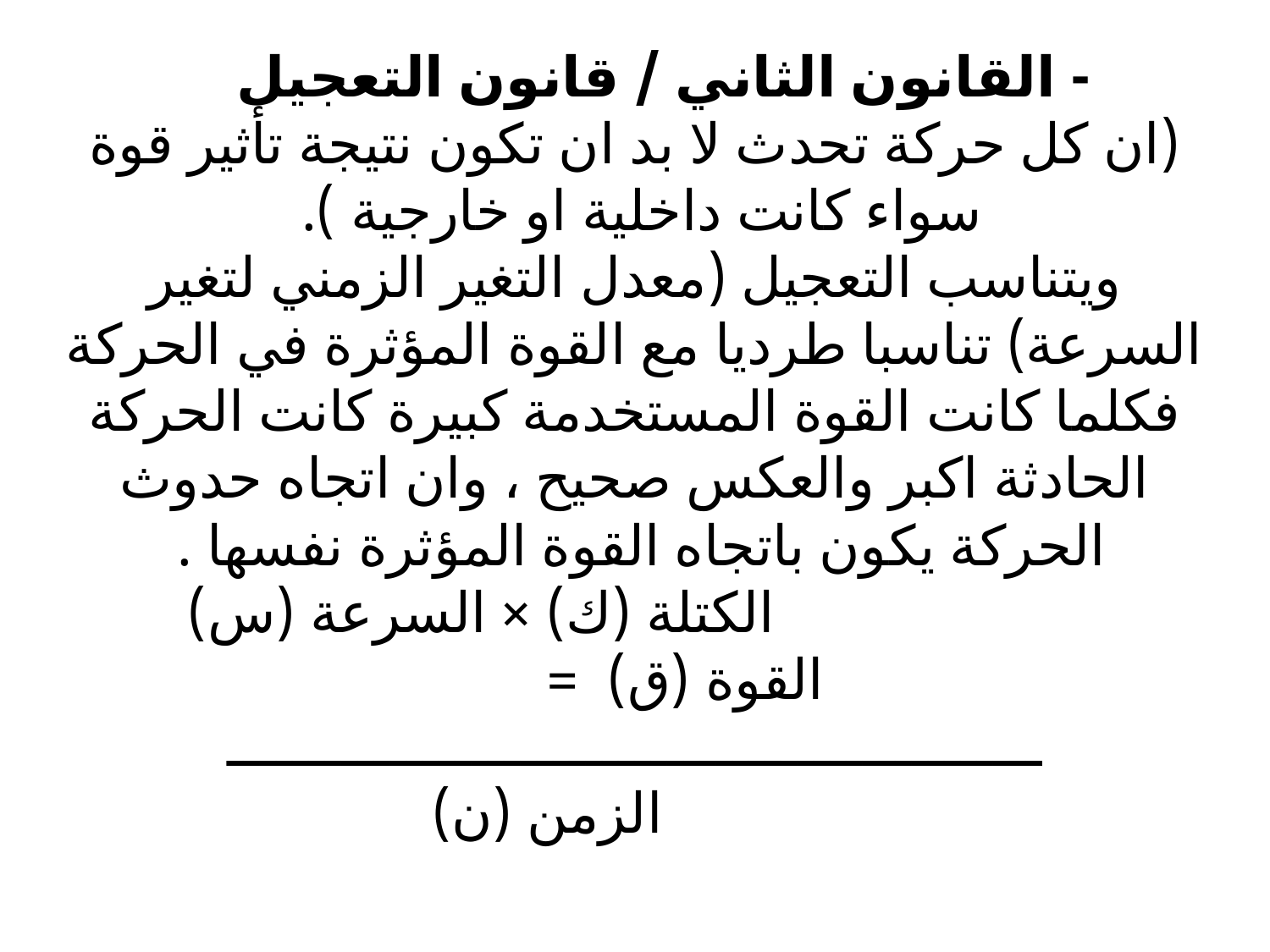

# - القانون الثاني / قانون التعجيل (ان كل حركة تحدث لا بد ان تكون نتيجة تأثير قوة سواء كانت داخلية او خارجية ). ويتناسب التعجيل (معدل التغير الزمني لتغير السرعة) تناسبا طرديا مع القوة المؤثرة في الحركة فكلما كانت القوة المستخدمة كبيرة كانت الحركة الحادثة اكبر والعكس صحيح ، وان اتجاه حدوث الحركة يكون باتجاه القوة المؤثرة نفسها . الكتلة (ك) × السرعة (س) القوة (ق)  =        ــــــــــــــــــــــــــــــــــــــــــــــــــ الزمن (ن)